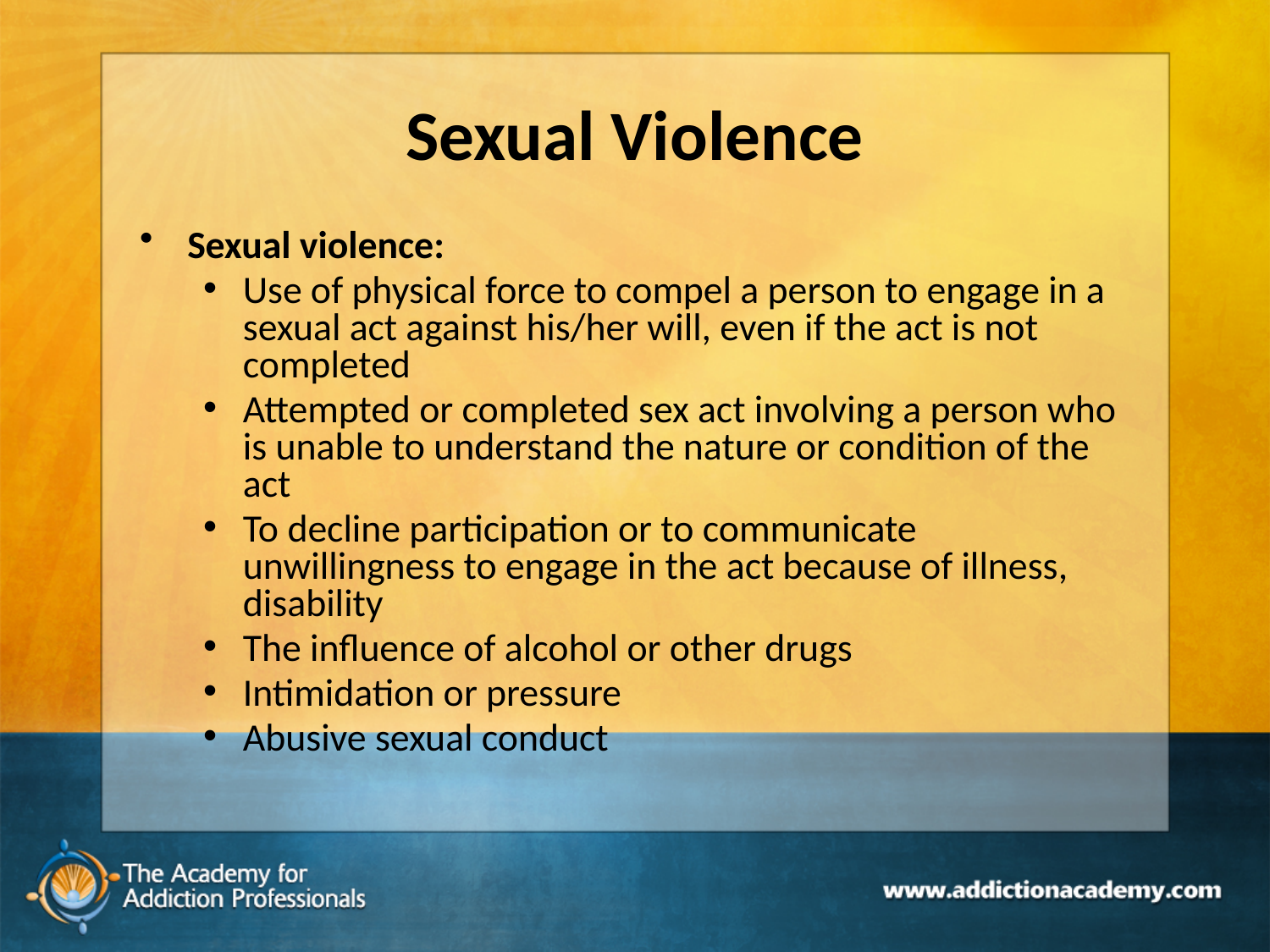

# Sexual Violence
Sexual violence:
Use of physical force to compel a person to engage in a sexual act against his/her will, even if the act is not completed
Attempted or completed sex act involving a person who is unable to understand the nature or condition of the act
To decline participation or to communicate unwillingness to engage in the act because of illness, disability
The influence of alcohol or other drugs
Intimidation or pressure
Abusive sexual conduct